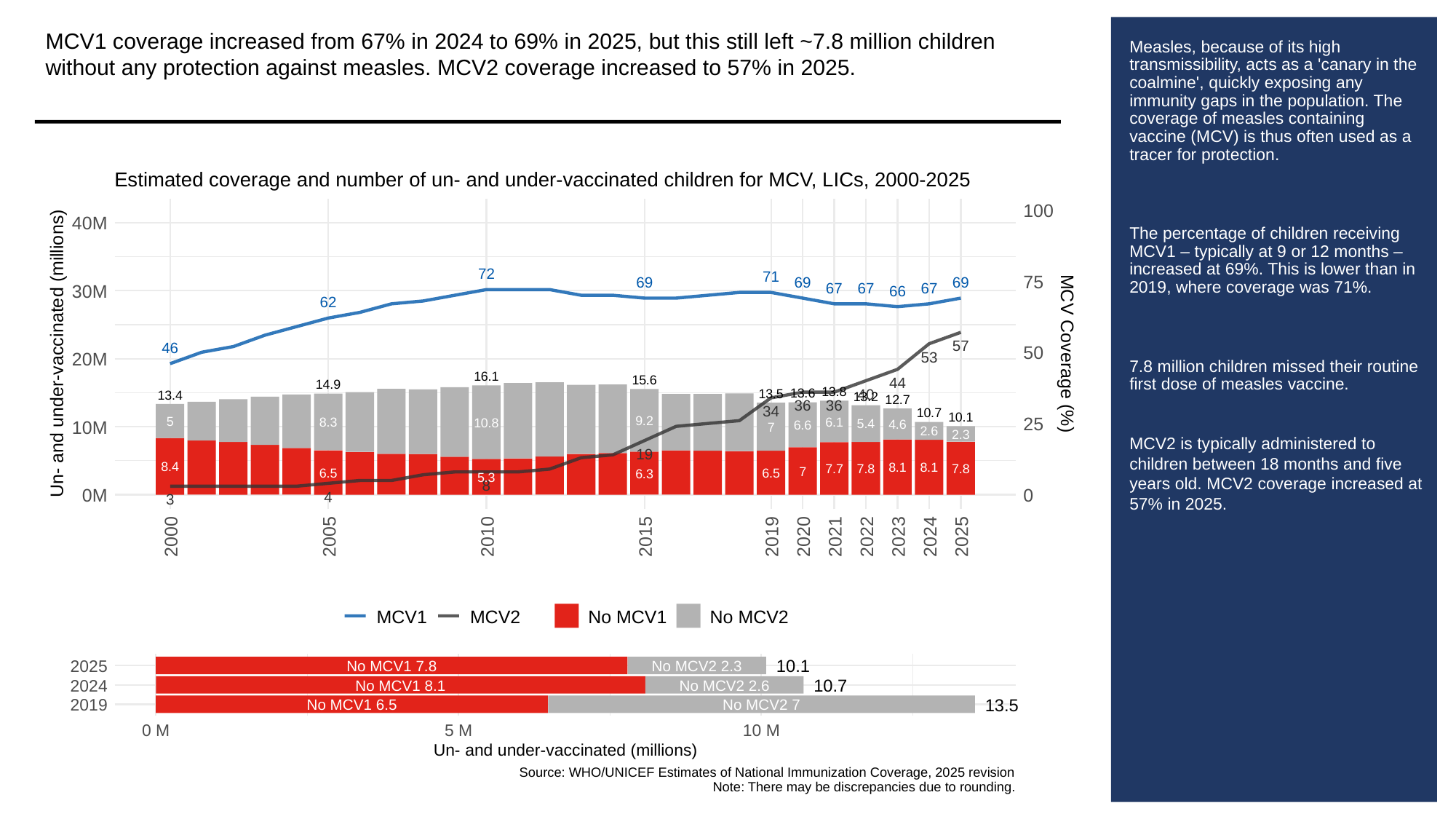

MCV1 coverage increased from 67% in 2024 to 69% in 2025, but this still left ~7.8 million children without any protection against measles. MCV2 coverage increased to 57% in 2025.
# Measles, because of its high transmissibility, acts as a 'canary in the coalmine', quickly exposing any immunity gaps in the population. The coverage of measles containing vaccine (MCV) is thus often used as a tracer for protection.

The percentage of children receiving MCV1 – typically at 9 or 12 months – increased at 69%. This is lower than in 2019, where coverage was 71%.

7.8 million children missed their routine first dose of measles vaccine.

MCV2 is typically administered to children between 18 months and five years old. MCV2 coverage increased at 57% in 2025.

Estimated coverage and number of un- and under-vaccinated children for MCV, LICs, 2000-2025

100
40M

72
71
75
69
69
69
67
67
67
30M
66

62

57
46
50
Un- and under-vaccinated (millions)
MCV Coverage (%)
53
20M

16.1
15.6
44
14.9

13.8

40
13.6
13.5

13.4
13.2

12.7

36
36

34
10.7

10.1
9.2
5
6.1
25
8.3
10.8
5.4
4.6
6.6
10M

7

2.6

2.3

19

8.4
8.1
8.1
7.8
7.8
7.7
7
6.5
6.5
6.3
5.3
8
0M
0
4
3

2000
2005
2010
2015
2019
2020
2021
2022
2023
2024
2025

MCV1
MCV2
No MCV1
No MCV2

10.1
2025
No MCV1 7.8
No MCV2 2.3

10.7
2024
No MCV1 8.1
No MCV2 2.6

13.5
2019
No MCV1 6.5
No MCV2 7

0 M
5 M
10 M
Un- and under-vaccinated (millions)
Source: WHO/UNICEF Estimates of National Immunization Coverage, 2025 revision
Note: There may be discrepancies due to rounding.